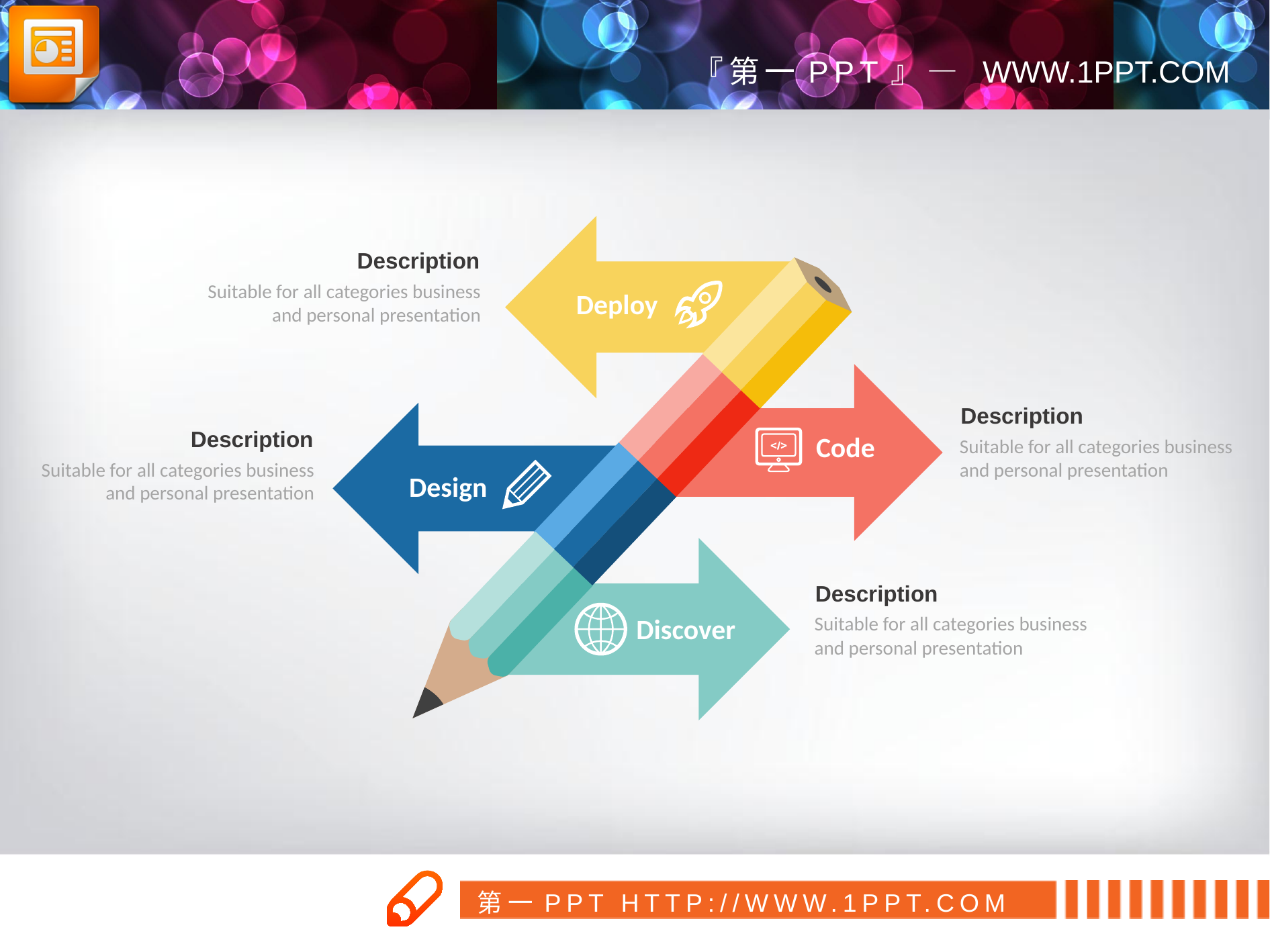

Description

Suitable for all categories business and personal presentation
Deploy

Description

Description
Code

Suitable for all categories business and personal presentation
Suitable for all categories business and personal presentation

Design

Description

Discover
Suitable for all categories business and personal presentation